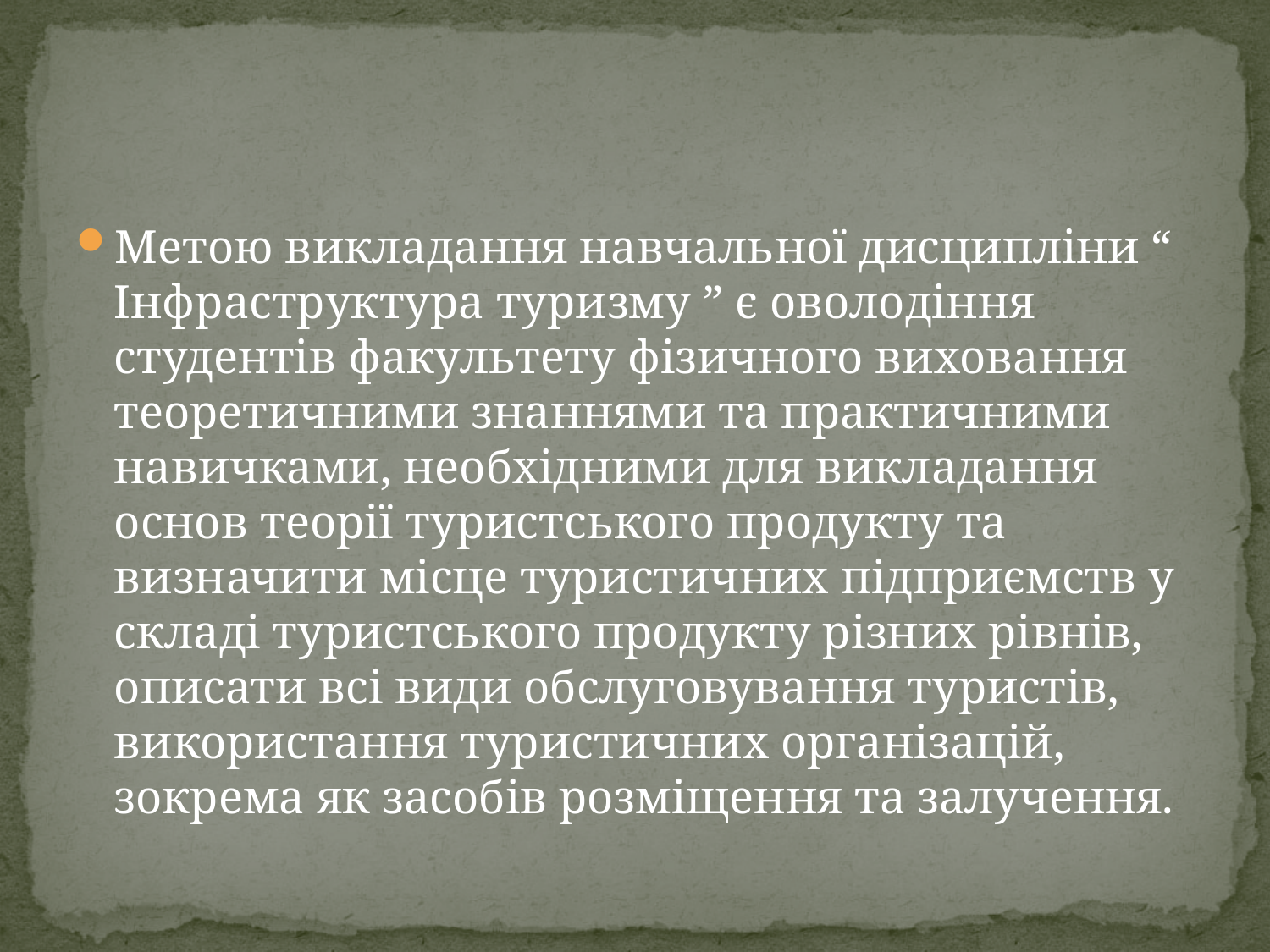

#
Метою викладання навчальної дисципліни “ Інфраструктура туризму ” є оволодіння студентів факультету фізичного виховання теоретичними знаннями та практичними навичками, необхідними для викладання основ теорії туристського продукту та визначити місце туристичних підприємств у складі туристського продукту різних рівнів, описати всі види обслуговування туристів, використання туристичних організацій, зокрема як засобів розміщення та залучення.